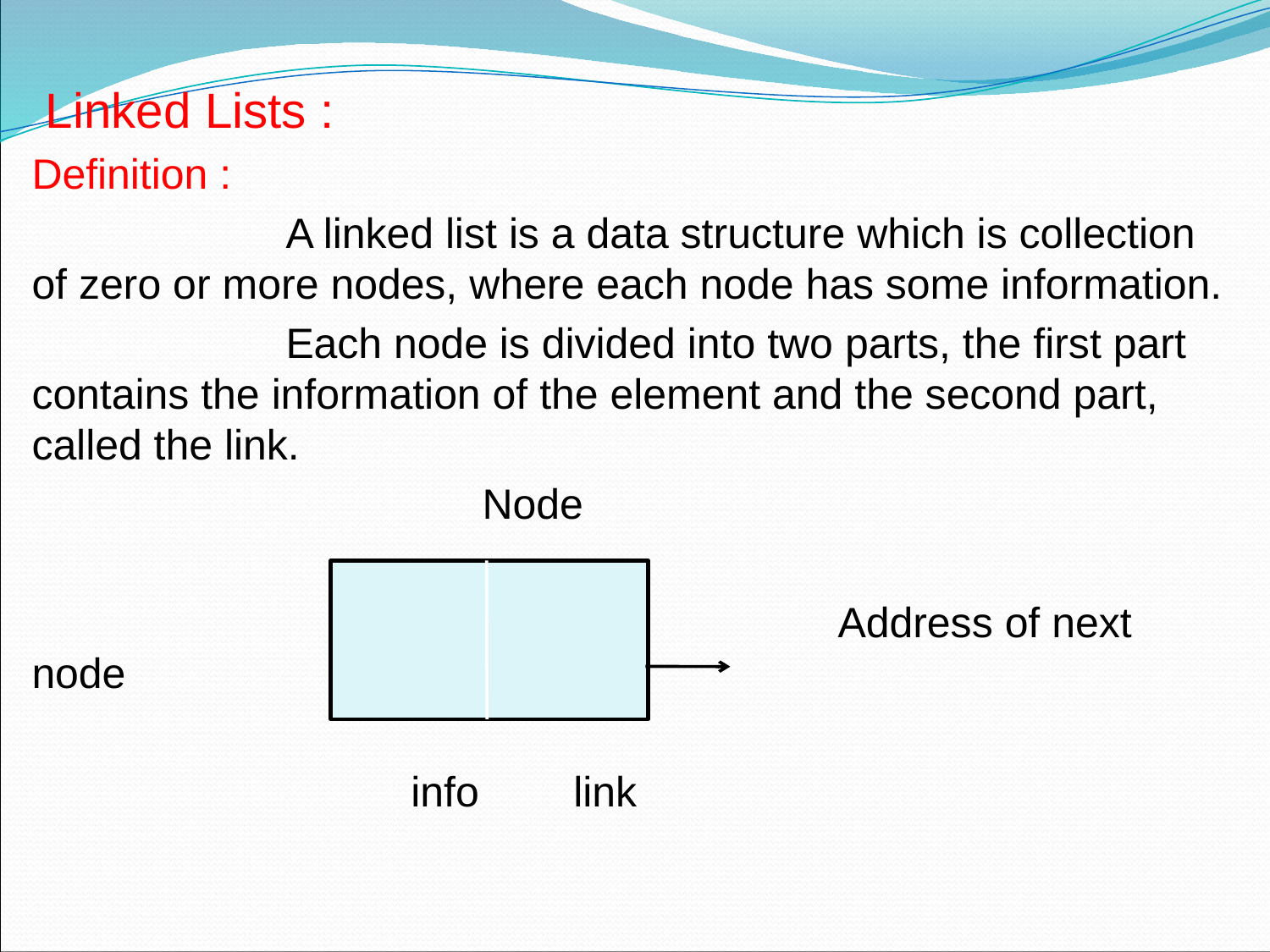

#
 Linked Lists :
Definition :
		A linked list is a data structure which is collection of zero or more nodes, where each node has some information.
		Each node is divided into two parts, the first part contains the information of the element and the second part, called the link.
                                      Node

                                                                    Address of next node

                                info        link